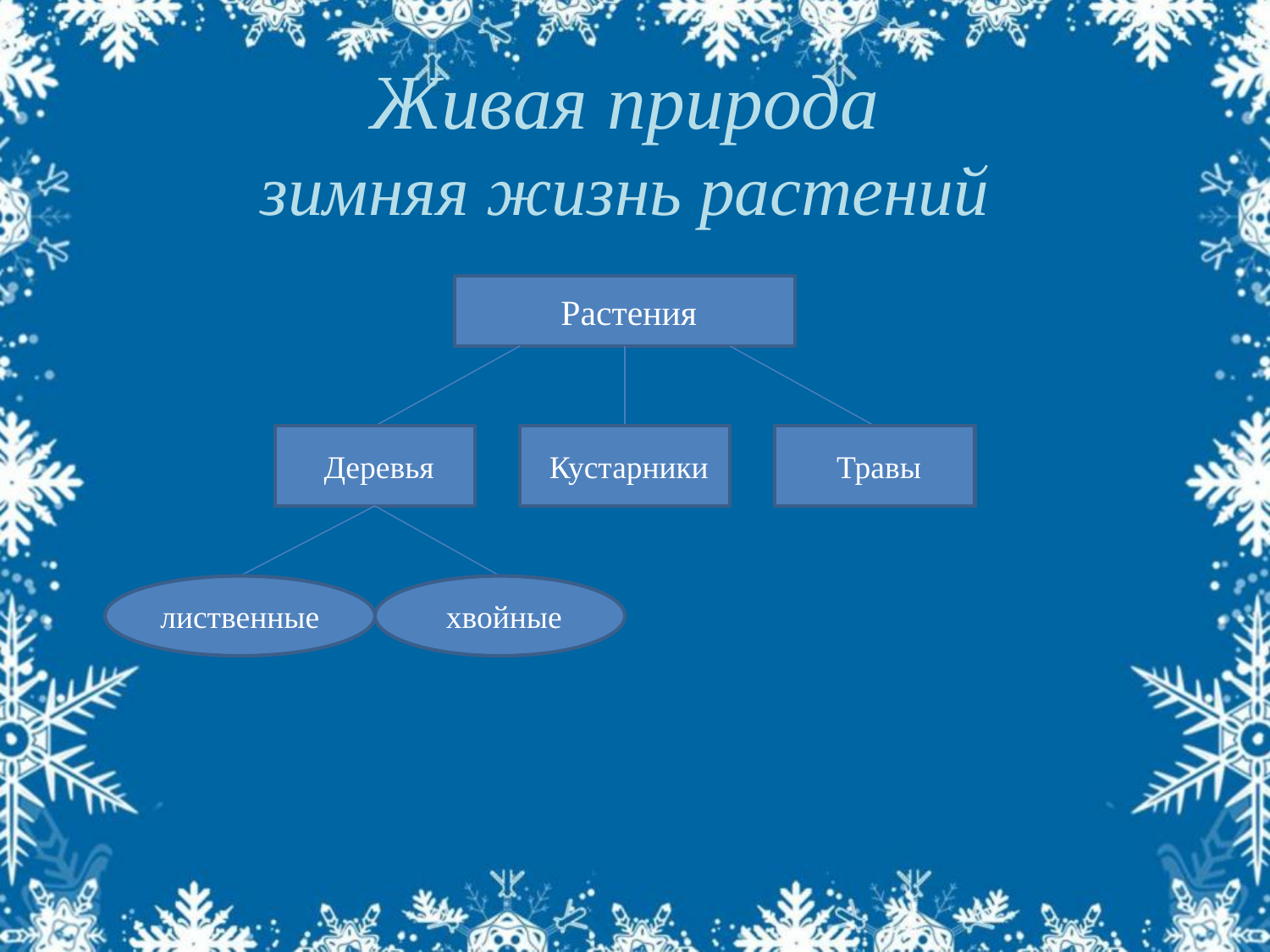

# Живая природа зимняя жизнь растений
 Растения
 Деревья
 Кустарники
 Травы
лиственные
 хвойные